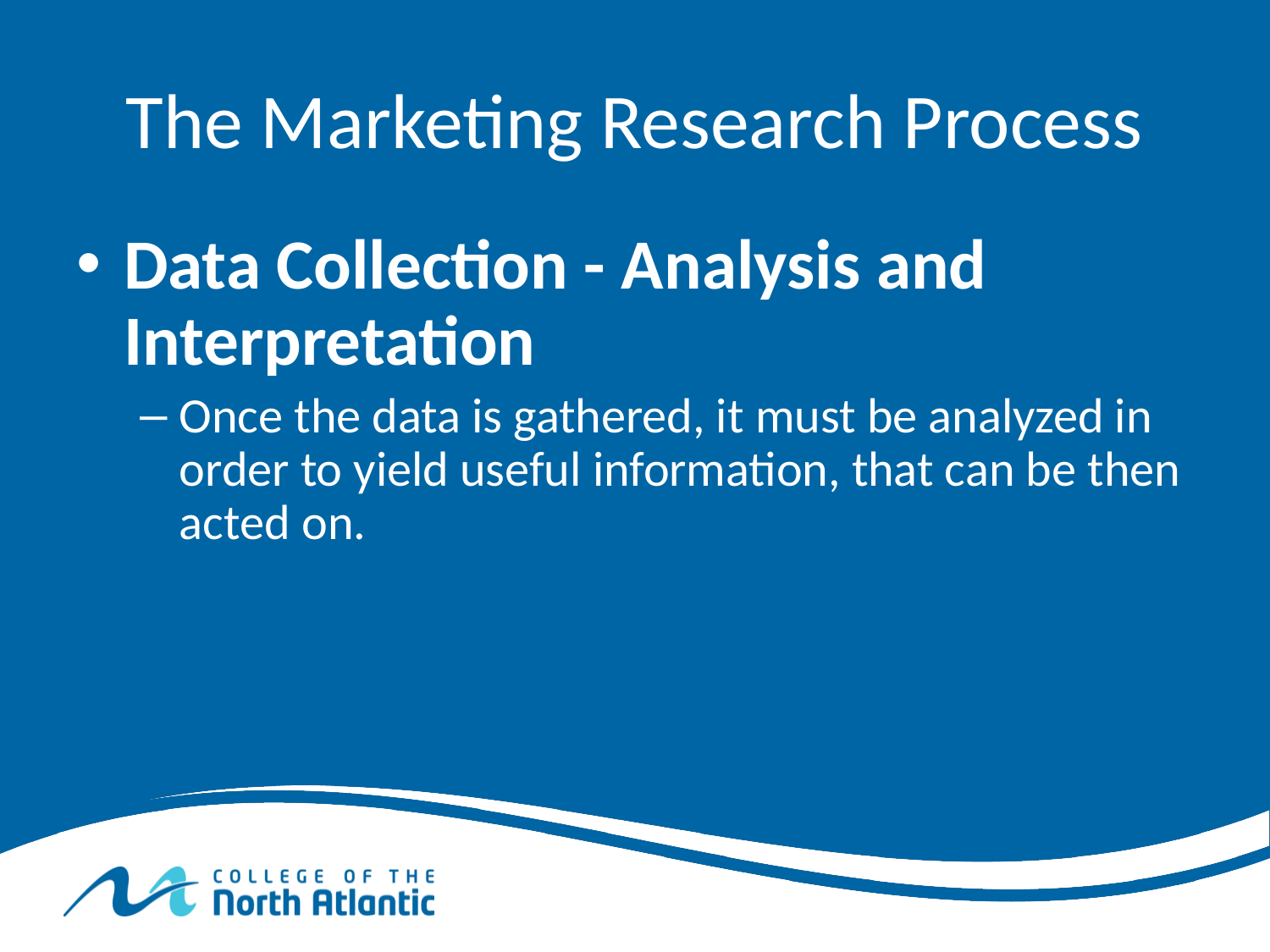

# The Marketing Research Process
Data Collection - Analysis and Interpretation
Once the data is gathered, it must be analyzed in order to yield useful information, that can be then acted on.